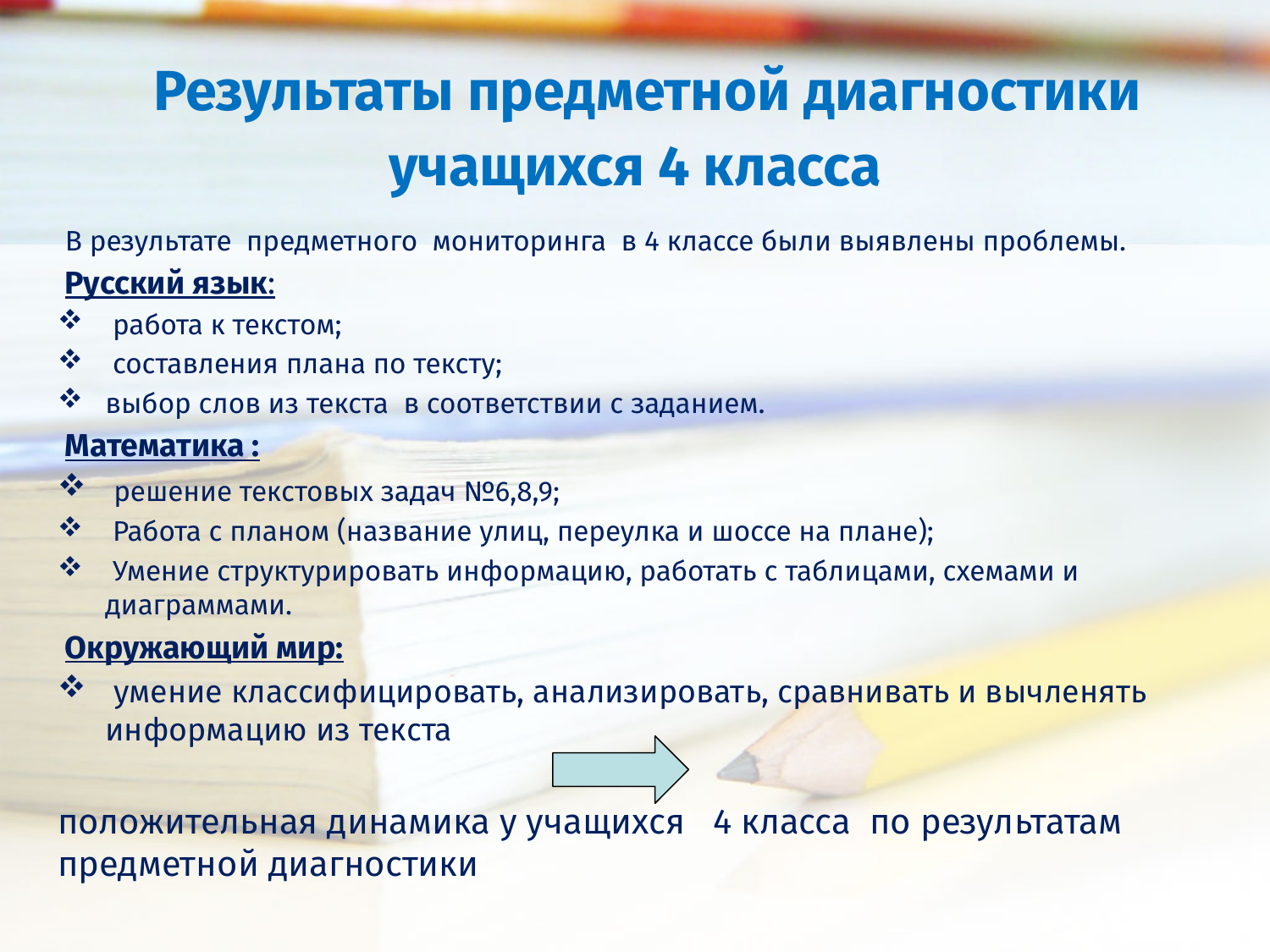

# Результаты предметной диагностики учащихся 4 класса
 В результате  предметного  мониторинга  в 4 классе были выявлены проблемы.
 Русский язык:
 работа к текстом;
 составления плана по тексту;
выбор слов из текста  в соответствии с заданием.
 Математика :
 решение текстовых задач №6,8,9;
 Работа с планом (название улиц, переулка и шоссе на плане);
 Умение структурировать информацию, работать с таблицами, схемами и диаграммами.
 Окружающий мир:
 умение классифицировать, анализировать, сравнивать и вычленять информацию из текста

положительная динамика у учащихся   4 класса  по результатам  предметной диагностики